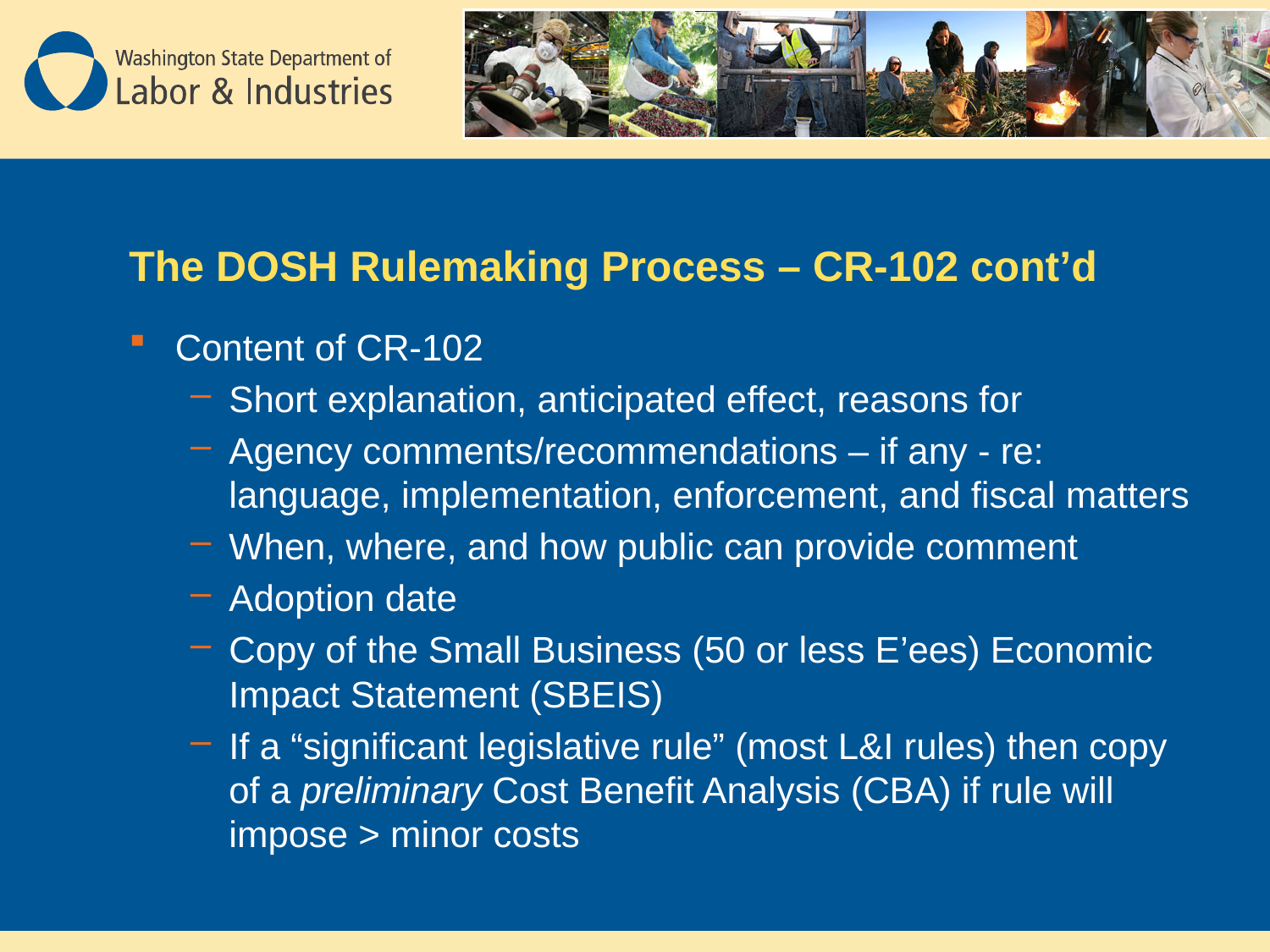

# The DOSH Rulemaking Process – CR-102 cont’d
Content of CR-102
Short explanation, anticipated effect, reasons for
Agency comments/recommendations – if any - re: language, implementation, enforcement, and fiscal matters
When, where, and how public can provide comment
Adoption date
Copy of the Small Business (50 or less E’ees) Economic Impact Statement (SBEIS)
If a “significant legislative rule” (most L&I rules) then copy of a preliminary Cost Benefit Analysis (CBA) if rule will impose > minor costs